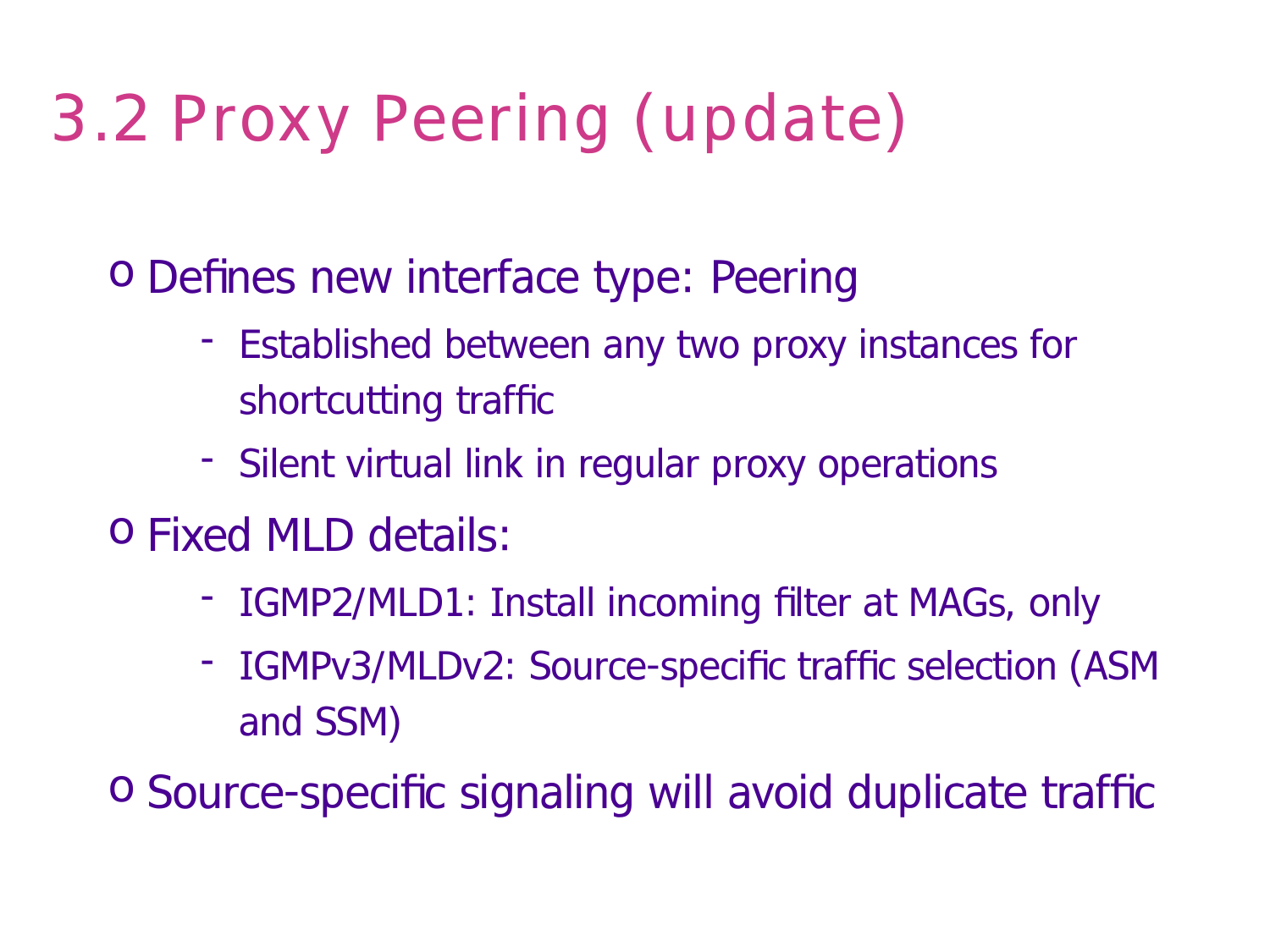

# 3.2 Proxy Peering (update)
Defines new interface type: Peering
Established between any two proxy instances for shortcutting traffic
Silent virtual link in regular proxy operations
Fixed MLD details:
IGMP2/MLD1: Install incoming filter at MAGs, only
IGMPv3/MLDv2: Source-specific traffic selection (ASM and SSM)
Source-specific signaling will avoid duplicate traffic